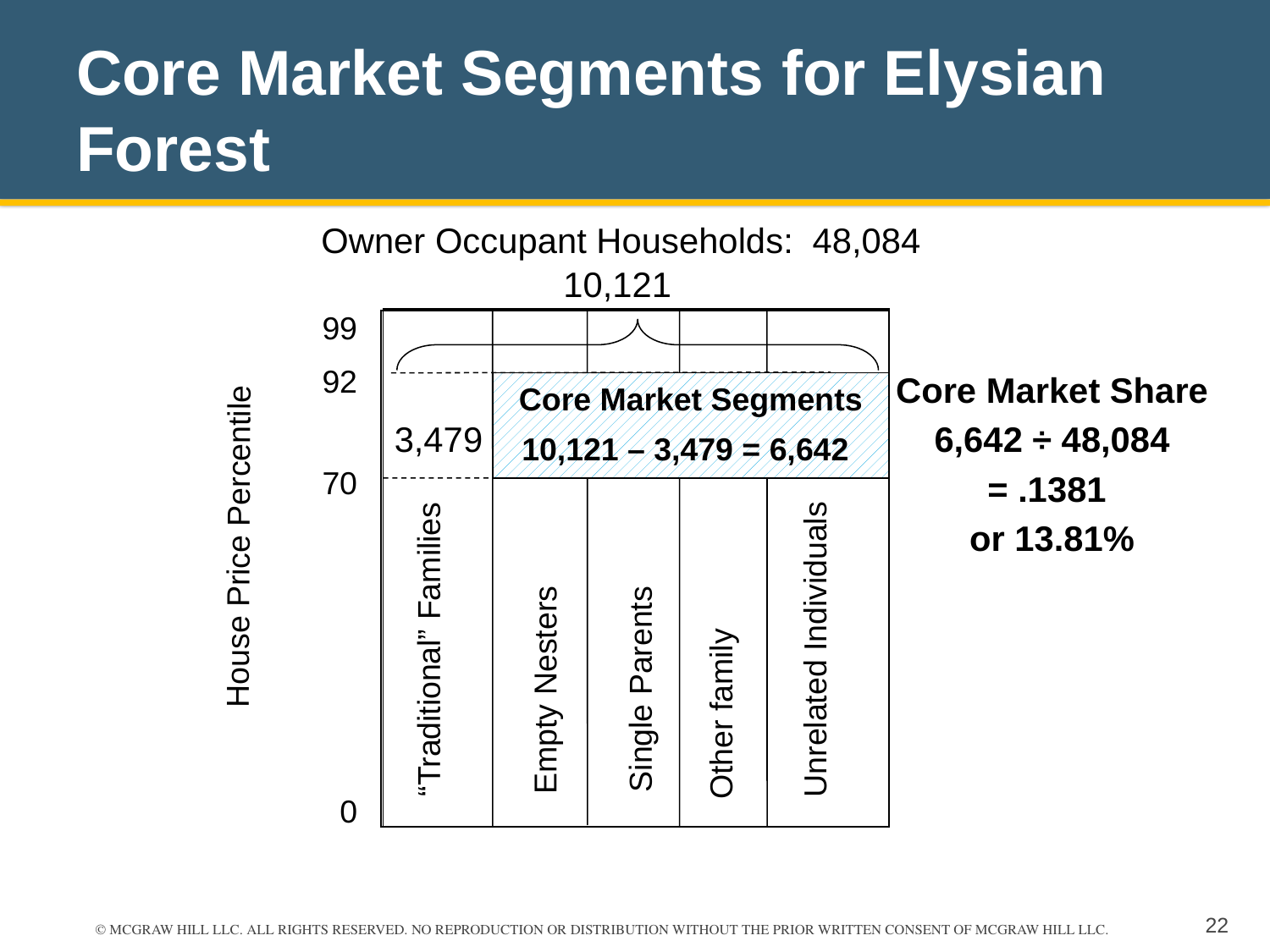

# Core Market Segments for Elysian Forest

Owner Occupant Households:  48,084
10,121
99

92
Core Market Share
6,642 ÷ 48,084
= .1381
or 13.81%

Core Market Segments
3,479
10,121 – 3,479 = 6,642
70

House Price Percentile
“Traditional” Families
Unrelated Individuals
Single Parents
Empty Nesters
Other family
0
© MCGRAW HILL LLC. ALL RIGHTS RESERVED. NO REPRODUCTION OR DISTRIBUTION WITHOUT THE PRIOR WRITTEN CONSENT OF MCGRAW HILL LLC.
22